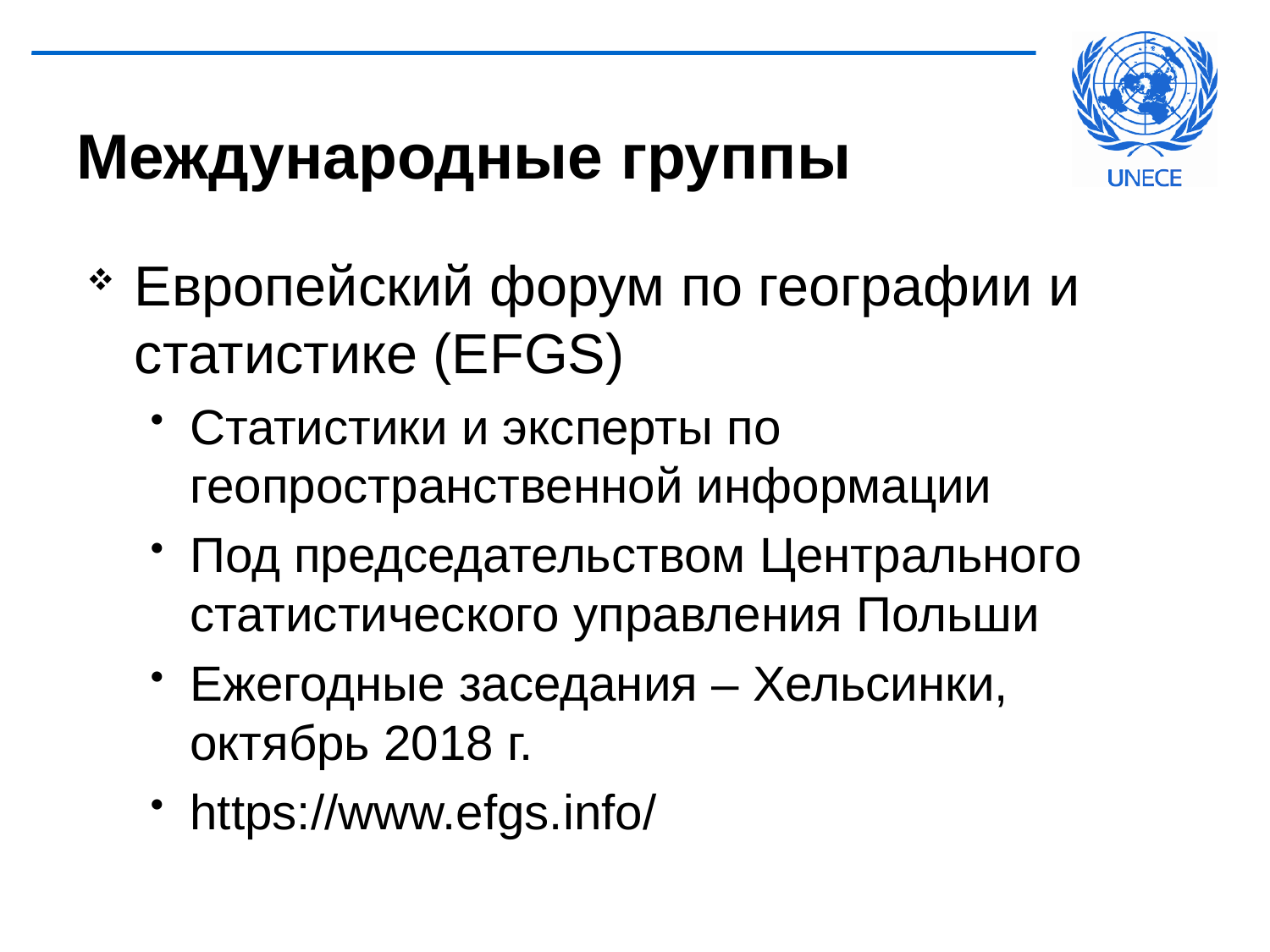

# Международные группы
Европейский форум по географии и статистике (EFGS)
Статистики и эксперты по геопространственной информации
Под председательством Центрального статистического управления Польши
Ежегодные заседания – Хельсинки, октябрь 2018 г.
https://www.efgs.info/